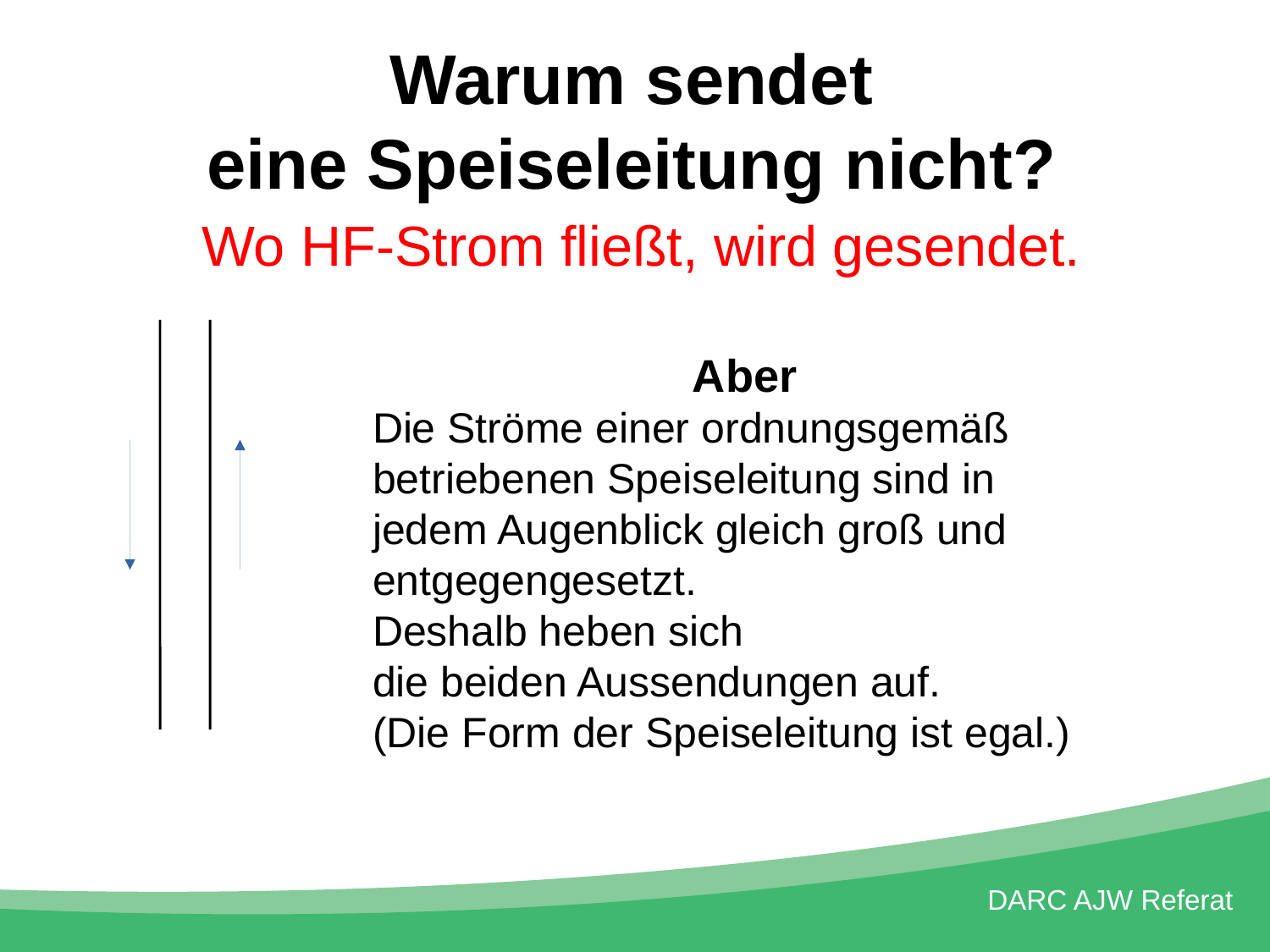

Warum sendet
eine Speiseleitung nicht?
Wo HF-Strom fließt, wird gesendet.

Aber
Die Ströme einer ordnungsgemäß
betriebenen Speiseleitung sind in jedem Augenblick gleich groß und entgegengesetzt.
Deshalb heben sich
die beiden Aussendungen auf.
(Die Form der Speiseleitung ist egal.)